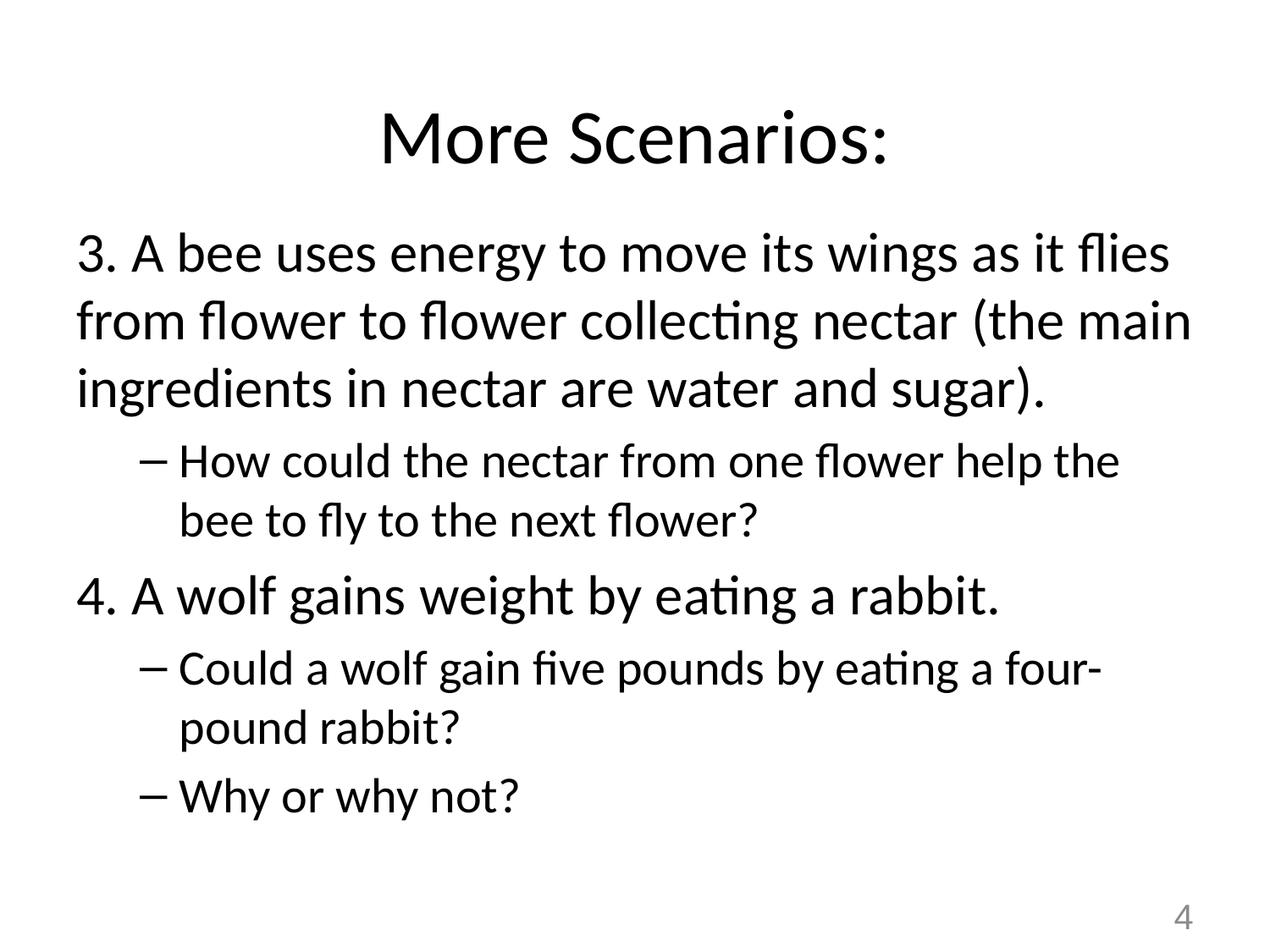

# More Scenarios:
3. A bee uses energy to move its wings as it flies from flower to flower collecting nectar (the main ingredients in nectar are water and sugar).
How could the nectar from one flower help the bee to fly to the next flower?
4. A wolf gains weight by eating a rabbit.
Could a wolf gain five pounds by eating a four-pound rabbit?
Why or why not?
4